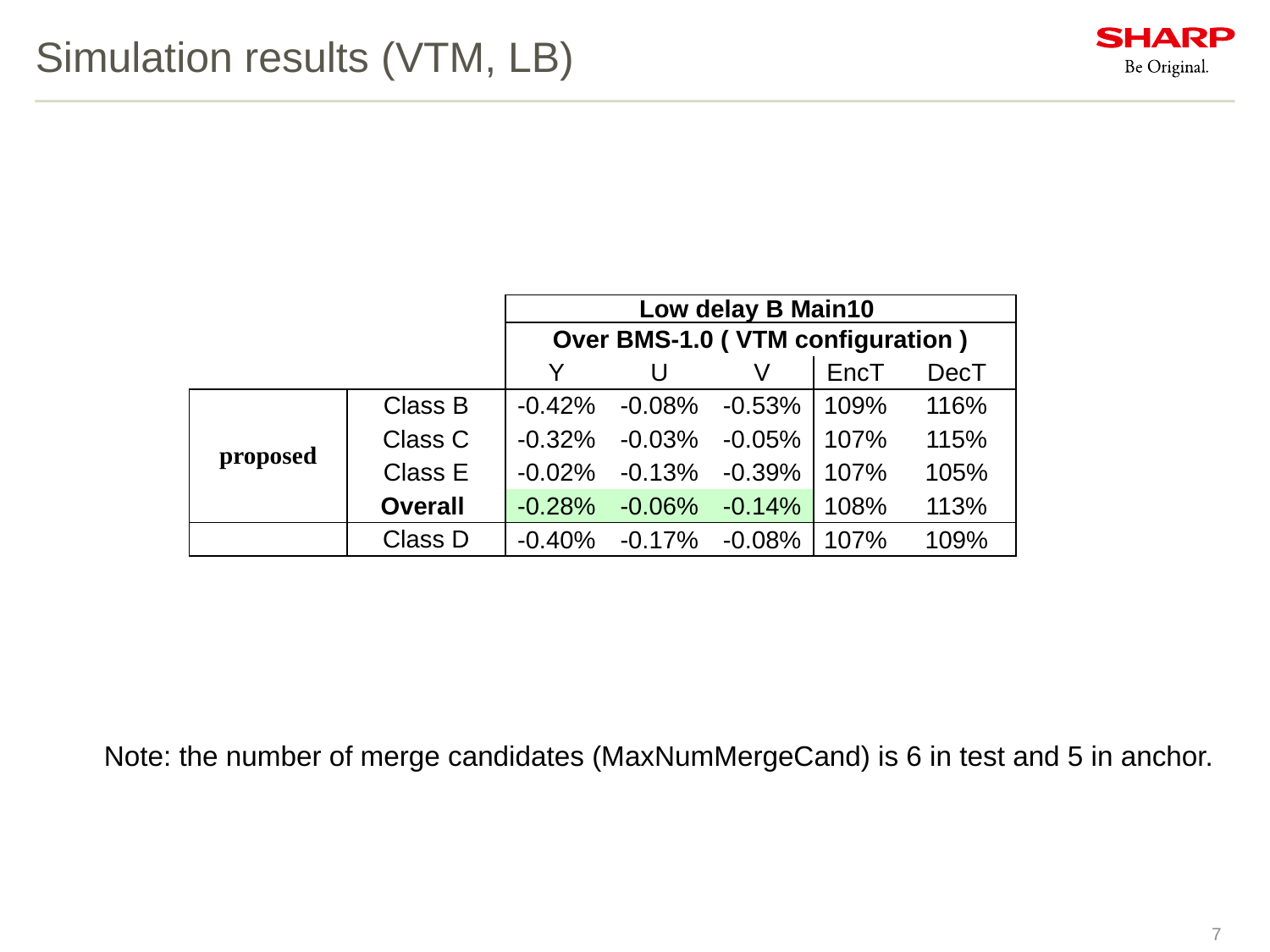

# Simulation results (VTM, LB)
|  |  | Low delay B Main10 |  |  |  |  |
| --- | --- | --- | --- | --- | --- | --- |
|  |  | Over BMS-1.0 ( VTM configuration ) |  |  |  |  |
|  |  | Y | U | V | EncT | DecT |
| proposed | Class B | -0.42% | -0.08% | -0.53% | 109% | 116% |
|  | Class C | -0.32% | -0.03% | -0.05% | 107% | 115% |
|  | Class E | -0.02% | -0.13% | -0.39% | 107% | 105% |
|  | Overall | -0.28% | -0.06% | -0.14% | 108% | 113% |
|  | Class D | -0.40% | -0.17% | -0.08% | 107% | 109% |
Note: the number of merge candidates (MaxNumMergeCand) is 6 in test and 5 in anchor.
7